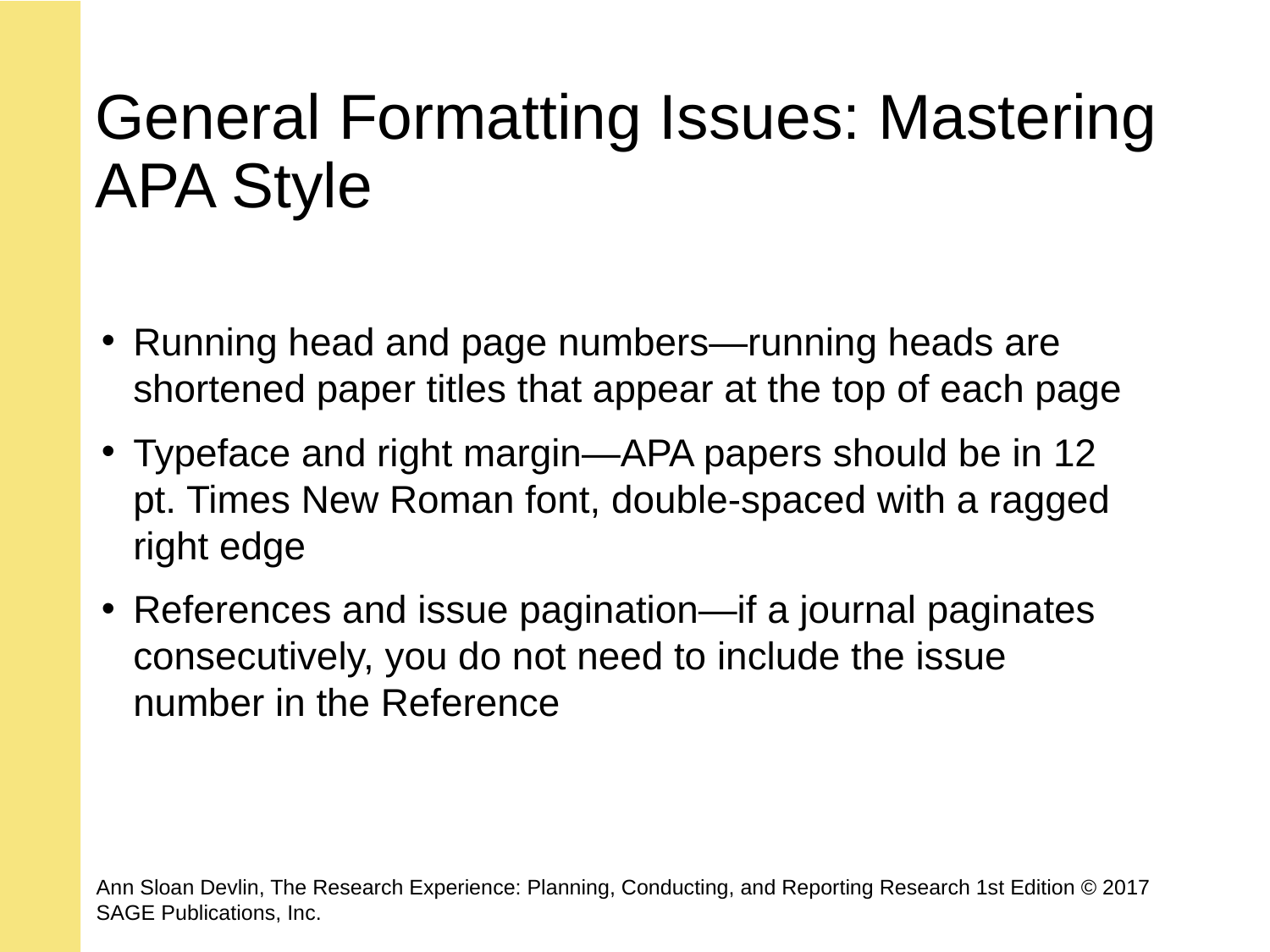

# General Formatting Issues: Mastering APA Style
Running head and page numbers—running heads are shortened paper titles that appear at the top of each page
Typeface and right margin—APA papers should be in 12 pt. Times New Roman font, double-spaced with a ragged right edge
References and issue pagination—if a journal paginates consecutively, you do not need to include the issue number in the Reference